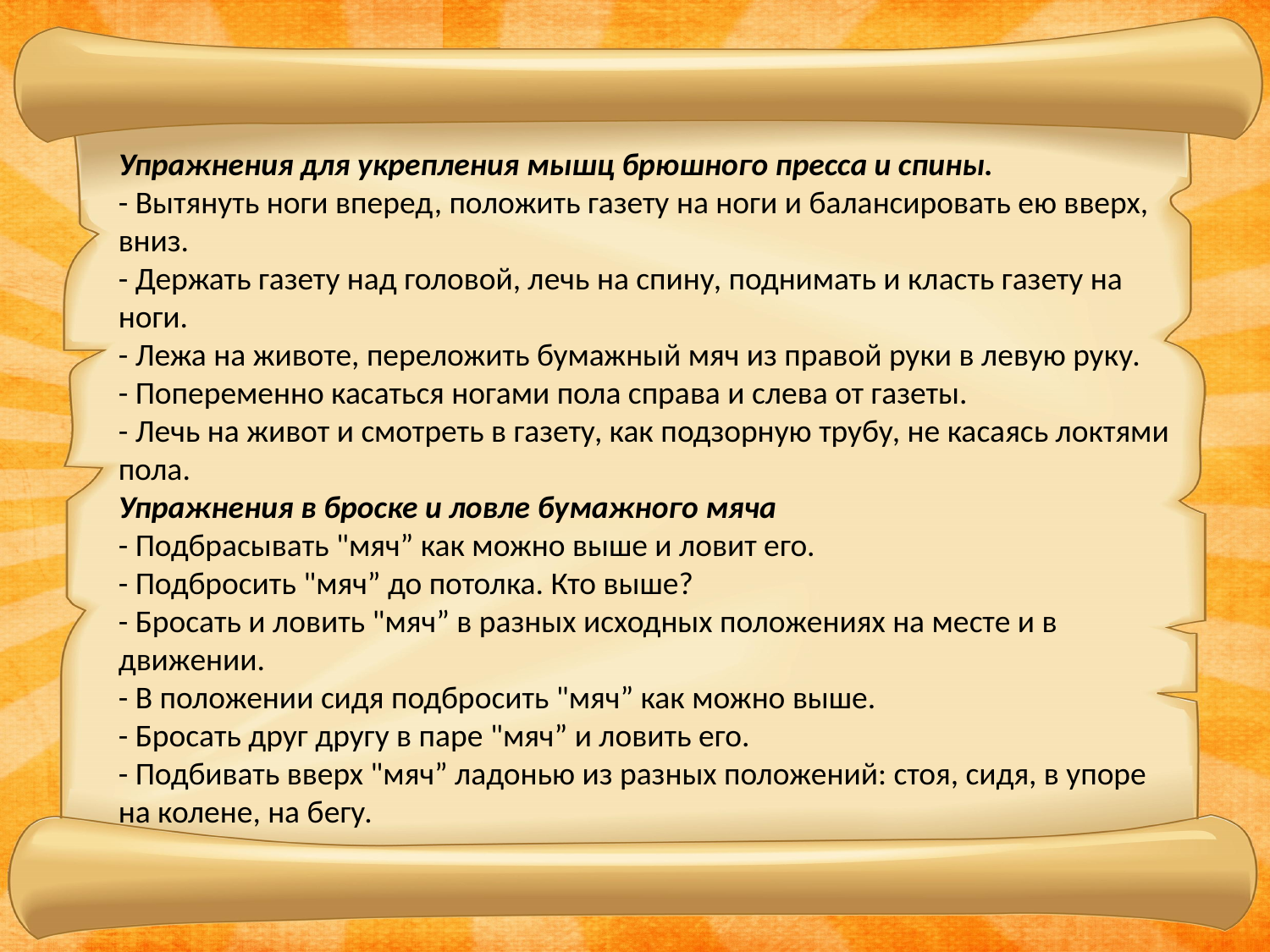

Упражнения для укрепления мышц брюшного пресса и спины.
- Вытянуть ноги вперед, положить газету на ноги и балансировать ею вверх, вниз.
- Держать газету над головой, лечь на спину, поднимать и класть газету на ноги.
- Лежа на животе, переложить бумажный мяч из правой руки в левую руку.
- Попеременно касаться ногами пола справа и слева от газеты.
- Лечь на живот и смотреть в газету, как подзорную трубу, не касаясь локтями пола.
Упражнения в броске и ловле бумажного мяча
- Подбрасывать "мяч” как можно выше и ловит его.
- Подбросить "мяч” до потолка. Кто выше?
- Бросать и ловить "мяч” в разных исходных положениях на месте и в движении.
- В положении сидя подбросить "мяч” как можно выше.
- Бросать друг другу в паре "мяч” и ловить его.
- Подбивать вверх "мяч” ладонью из разных положений: стоя, сидя, в упоре на колене, на бегу.